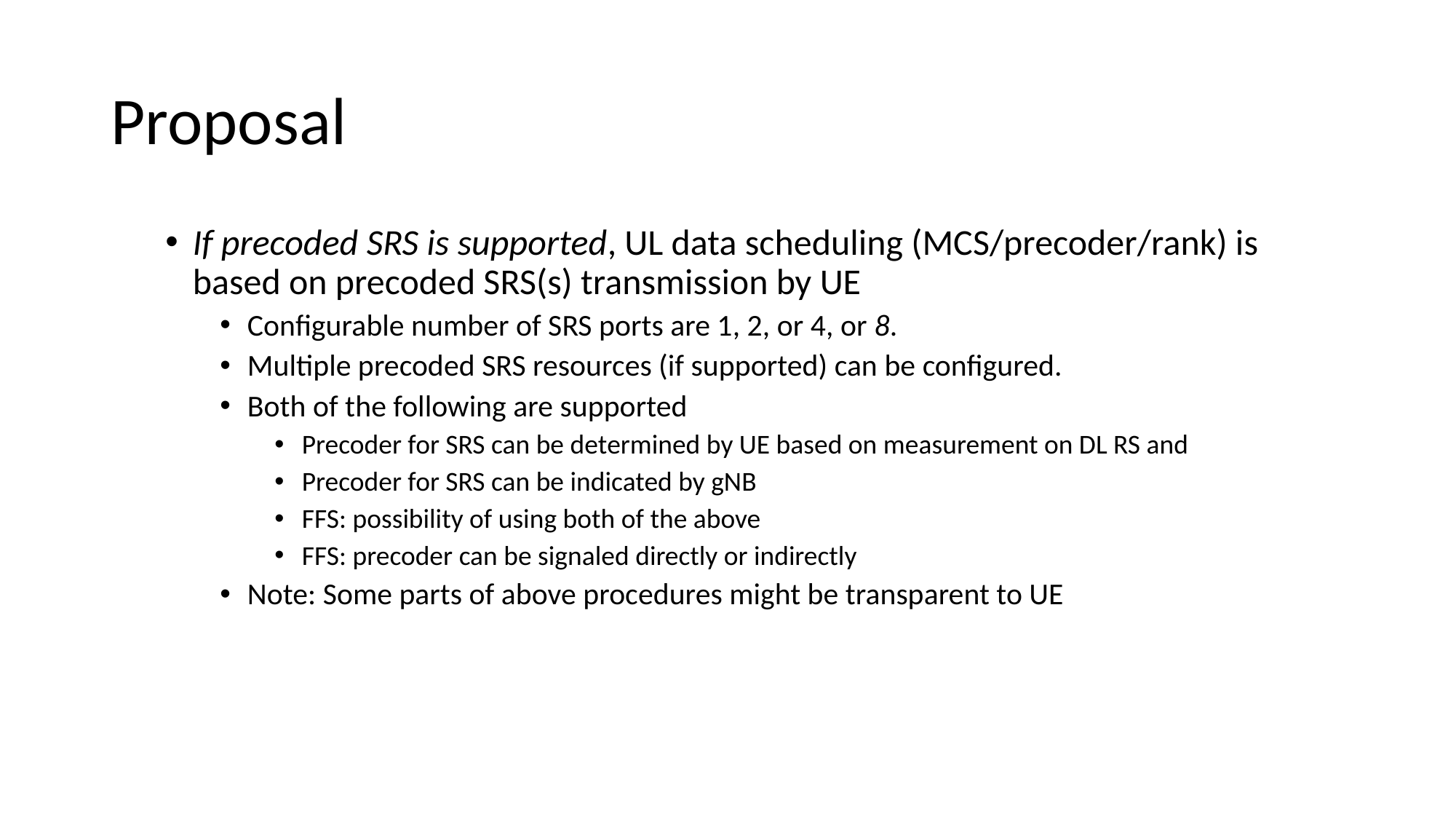

# Proposal
If precoded SRS is supported, UL data scheduling (MCS/precoder/rank) is based on precoded SRS(s) transmission by UE
Configurable number of SRS ports are 1, 2, or 4, or 8.
Multiple precoded SRS resources (if supported) can be configured.
Both of the following are supported
Precoder for SRS can be determined by UE based on measurement on DL RS and
Precoder for SRS can be indicated by gNB
FFS: possibility of using both of the above
FFS: precoder can be signaled directly or indirectly
Note: Some parts of above procedures might be transparent to UE